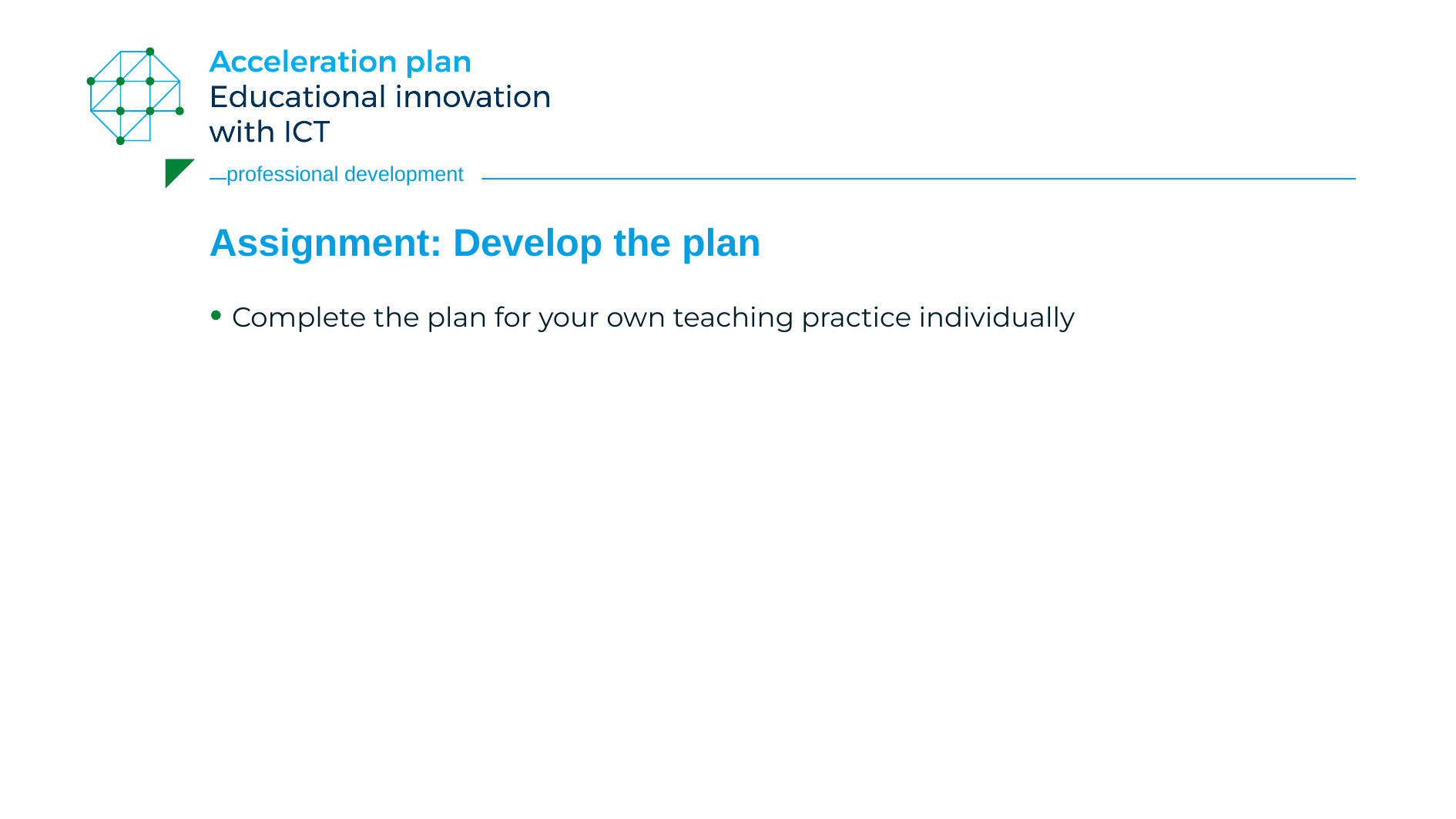

# Assignment: Develop the plan
Complete the plan for your own teaching practice individually